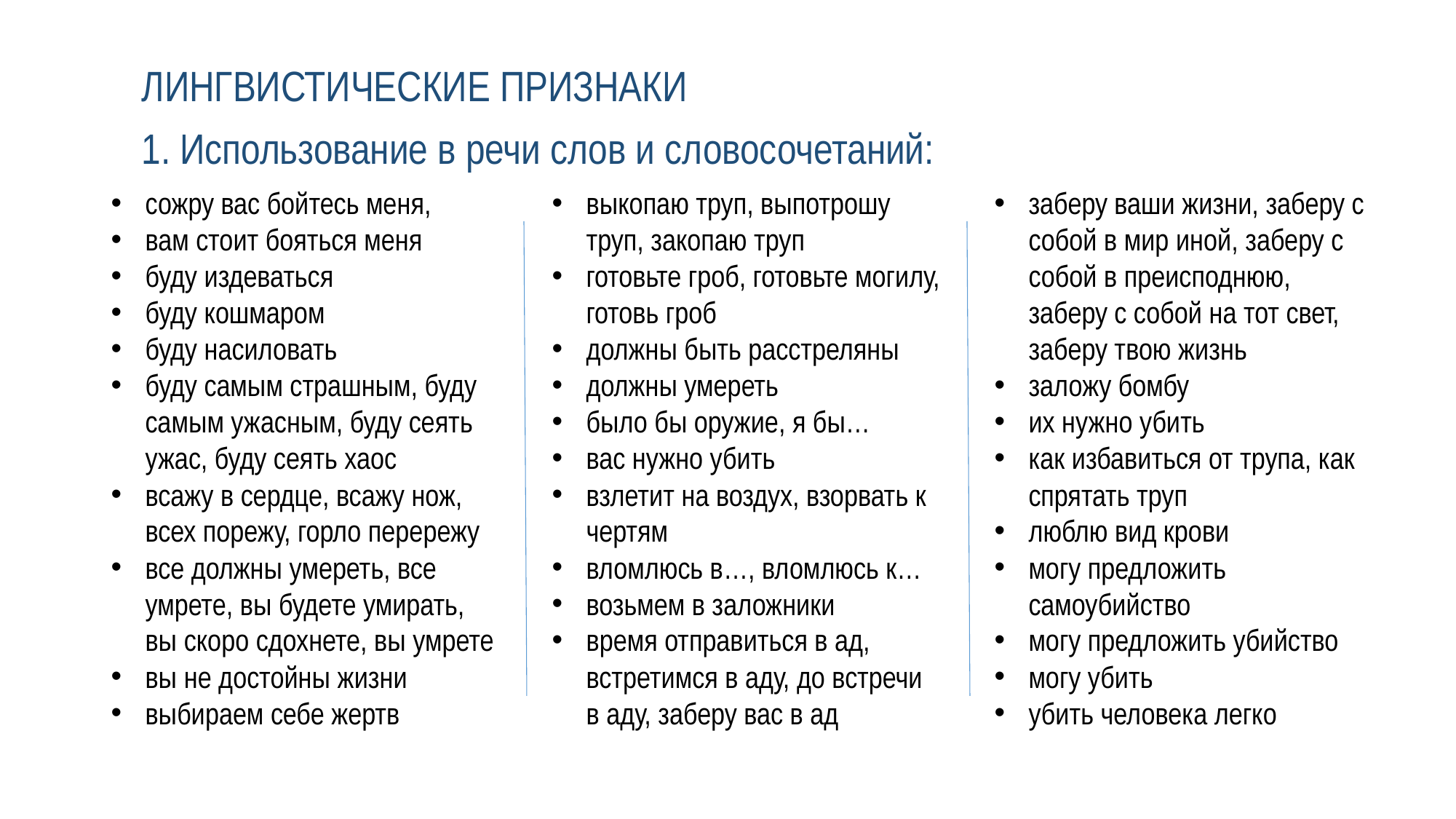

ЛИНГВИСТИЧЕСКИЕ ПРИЗНАКИ
1. Использование в речи слов и словосочетаний:
выкопаю труп, выпотрошу труп, закопаю труп
готовьте гроб, готовьте могилу, готовь гроб
должны быть расстреляны
должны умереть
было бы оружие, я бы…
вас нужно убить
взлетит на воздух, взорвать к чертям
вломлюсь в…, вломлюсь к…
возьмем в заложники
время отправиться в ад, встретимся в аду, до встречи в аду, заберу вас в ад
сожру вас бойтесь меня,
вам стоит бояться меня
буду издеваться
буду кошмаром
буду насиловать
буду самым страшным, буду самым ужасным, буду сеять ужас, буду сеять хаос
всажу в сердце, всажу нож, всех порежу, горло перережу
все должны умереть, все умрете, вы будете умирать, вы скоро сдохнете, вы умрете
вы не достойны жизни
выбираем себе жертв
заберу ваши жизни, заберу с собой в мир иной, заберу с собой в преисподнюю, заберу с собой на тот свет, заберу твою жизнь
заложу бомбу
их нужно убить
как избавиться от трупа, как спрятать труп
люблю вид крови
могу предложить самоубийство
могу предложить убийство
могу убить
убить человека легко